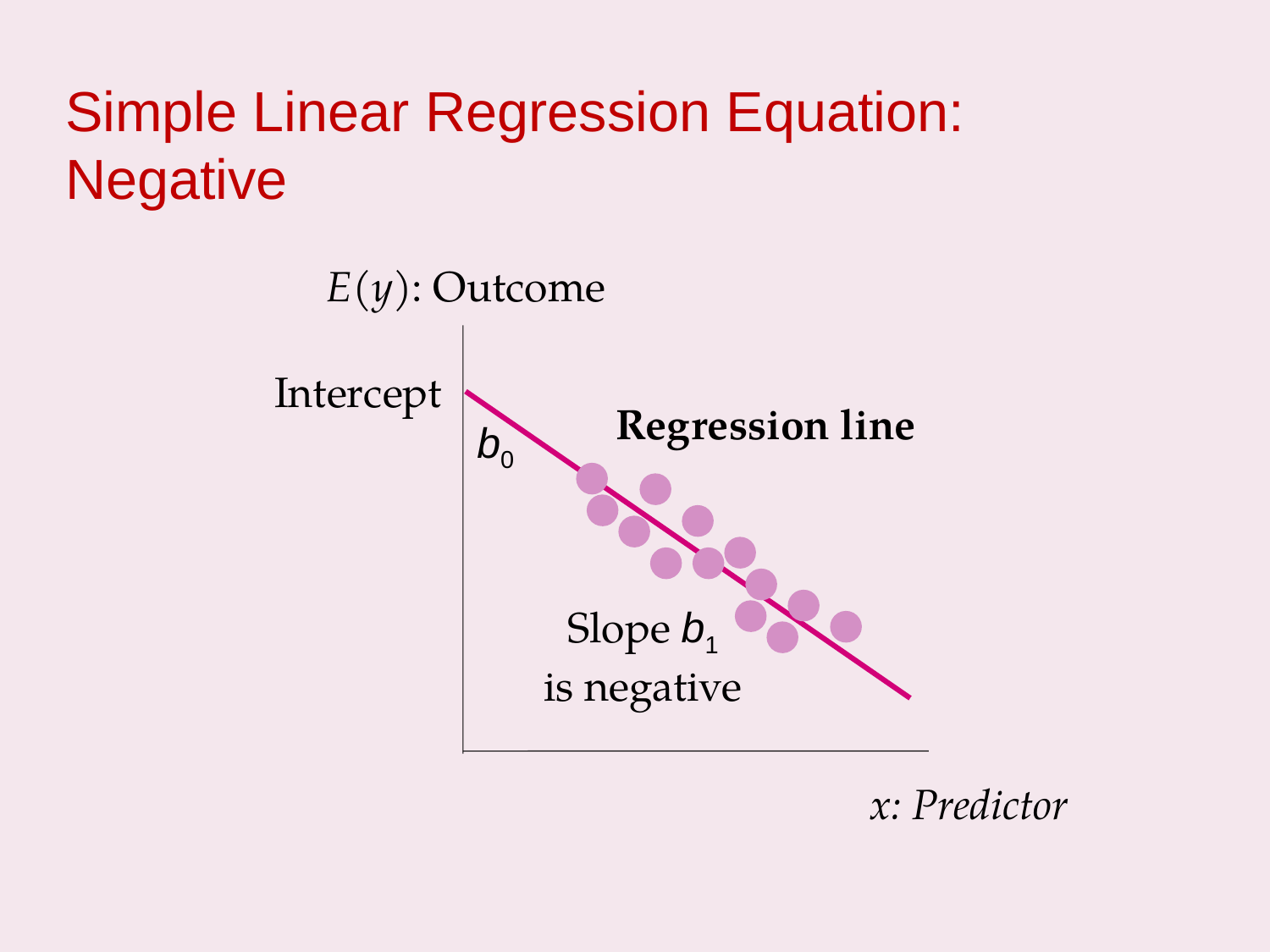

Simple Linear Regression Equation:
Negative
E(y): Outcome

Intercept
             b0

Regression line

Slope b1
is negative

x: Predictor